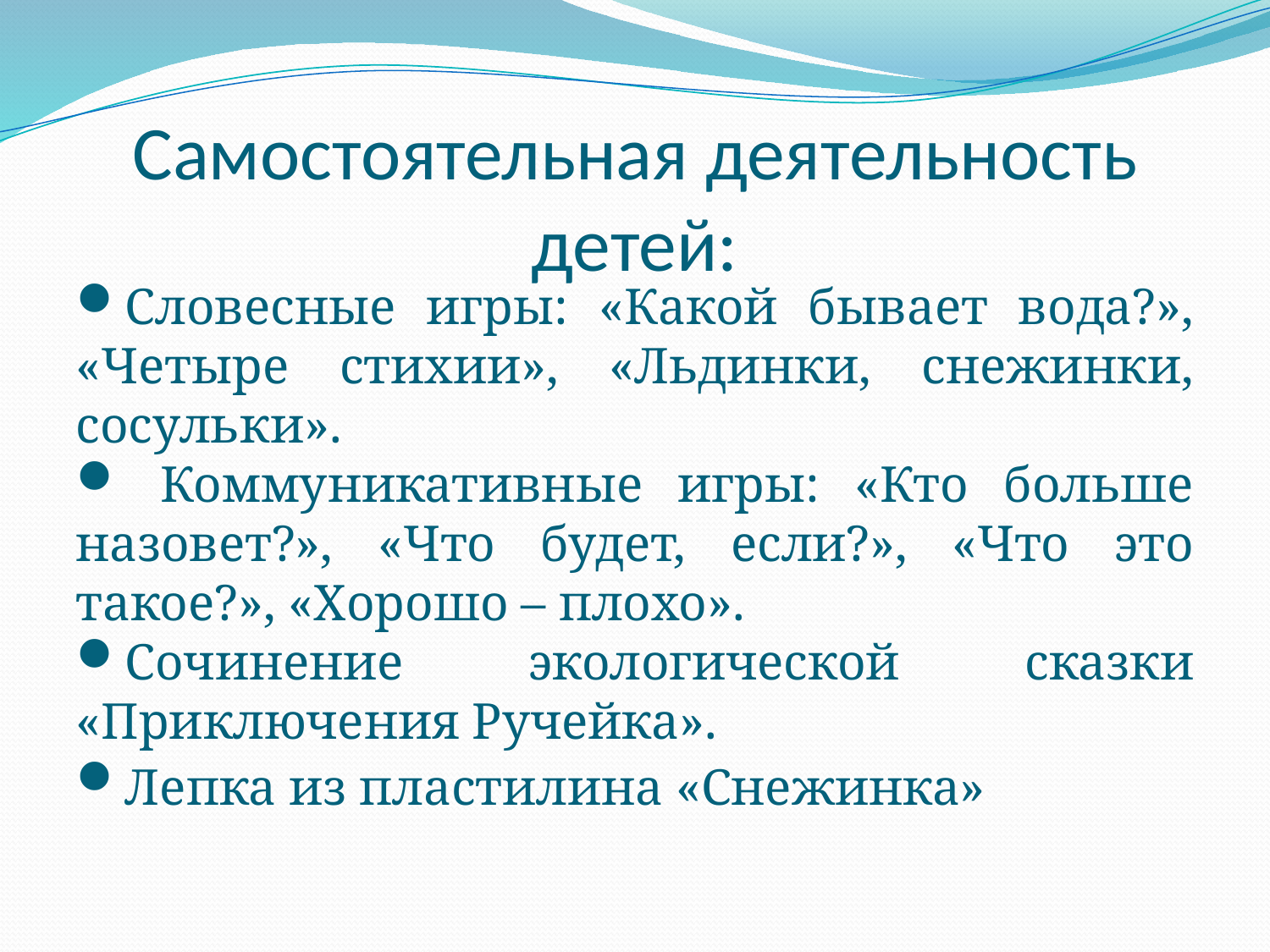

# Самостоятельная деятельность детей:
Словесные игры: «Какой бывает вода?», «Четыре стихии», «Льдинки, снежинки, сосульки».
 Коммуникативные игры: «Кто больше назовет?», «Что будет, если?», «Что это такое?», «Хорошо – плохо».
Сочинение экологической сказки «Приключения Ручейка».
Лепка из пластилина «Снежинка»